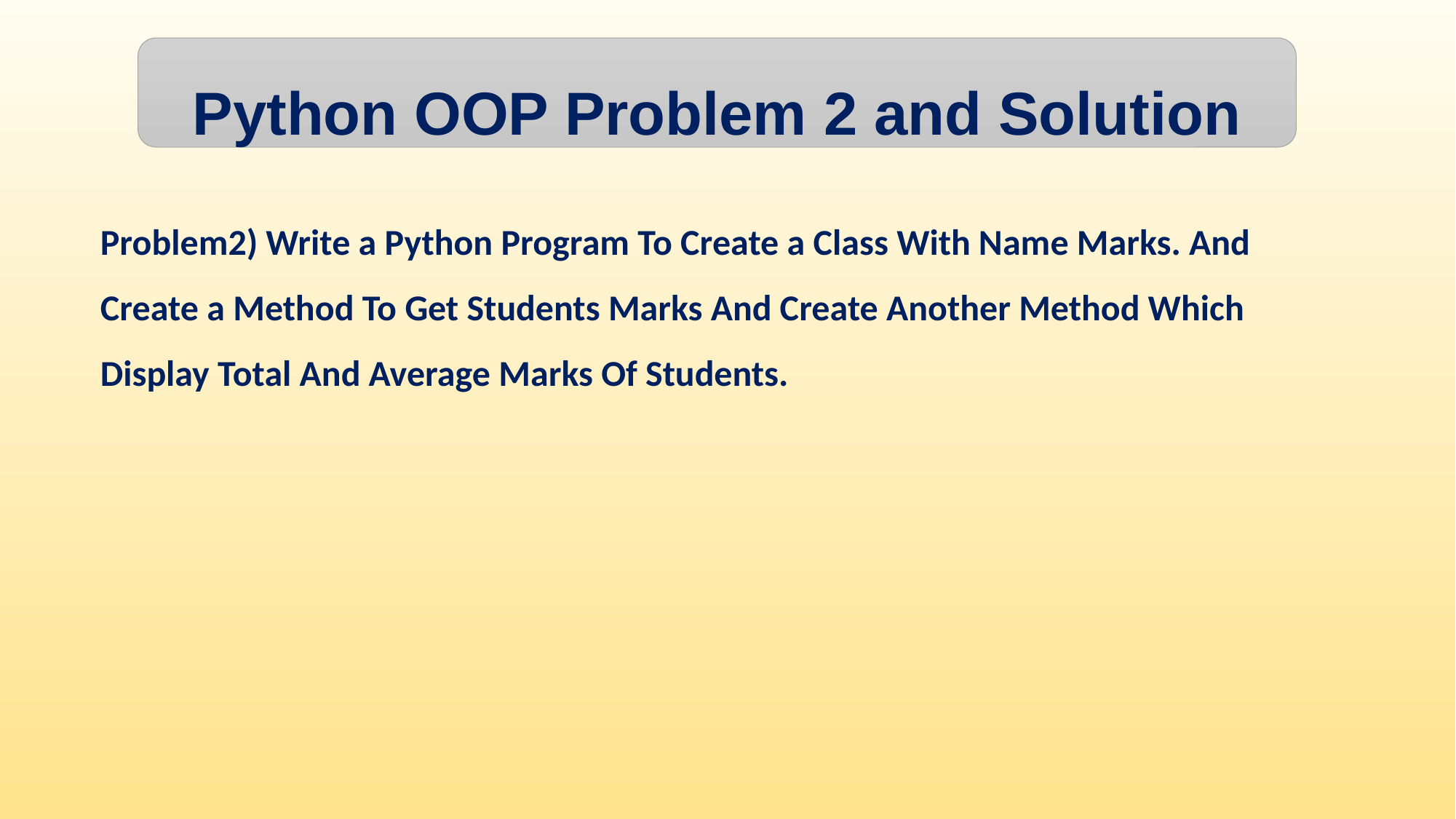

Python OOP Problem 2 and Solution
Problem2) Write a Python Program To Create a Class With Name Marks. And Create a Method To Get Students Marks And Create Another Method Which Display Total And Average Marks Of Students.